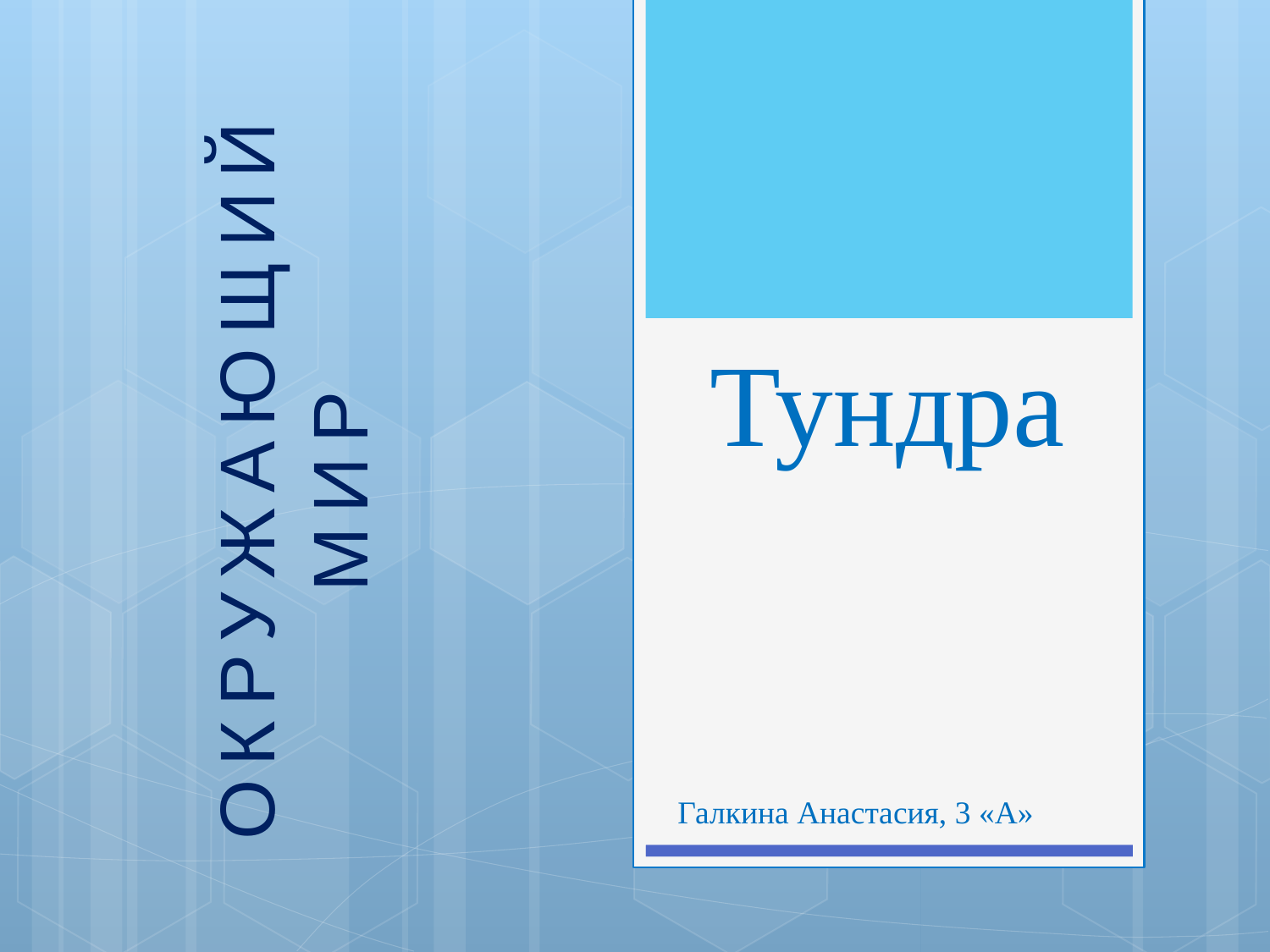

ОКРУЖАЮЩИЙ МИР
# Тундра
Галкина Анастасия, 3 «А»